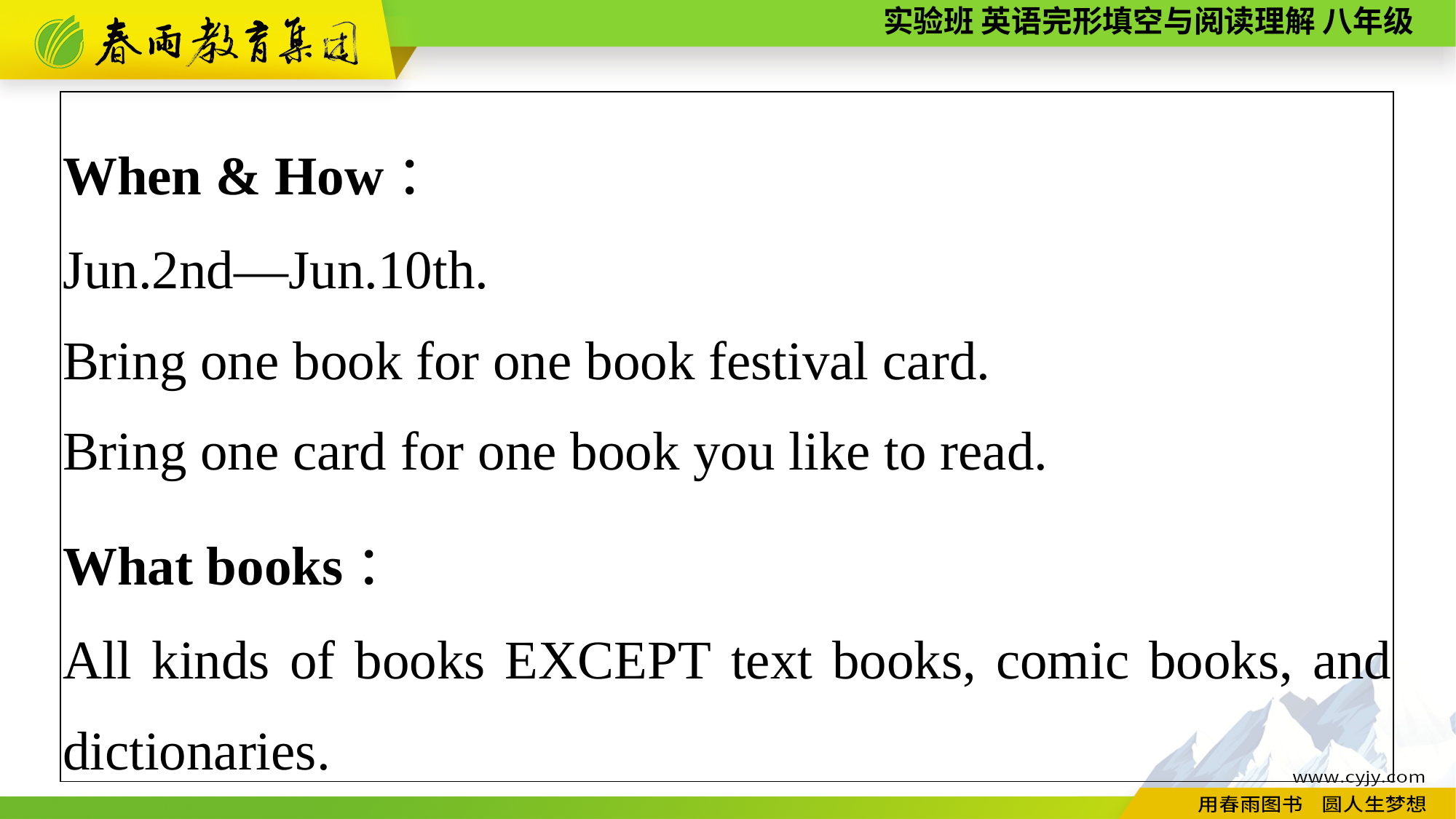

| When & How： Jun.2nd—Jun.10th. Bring one book for one book festival card. Bring one card for one book you like to read. What books： All kinds of books EXCEPT text books, comic books, and dictionaries. |
| --- |